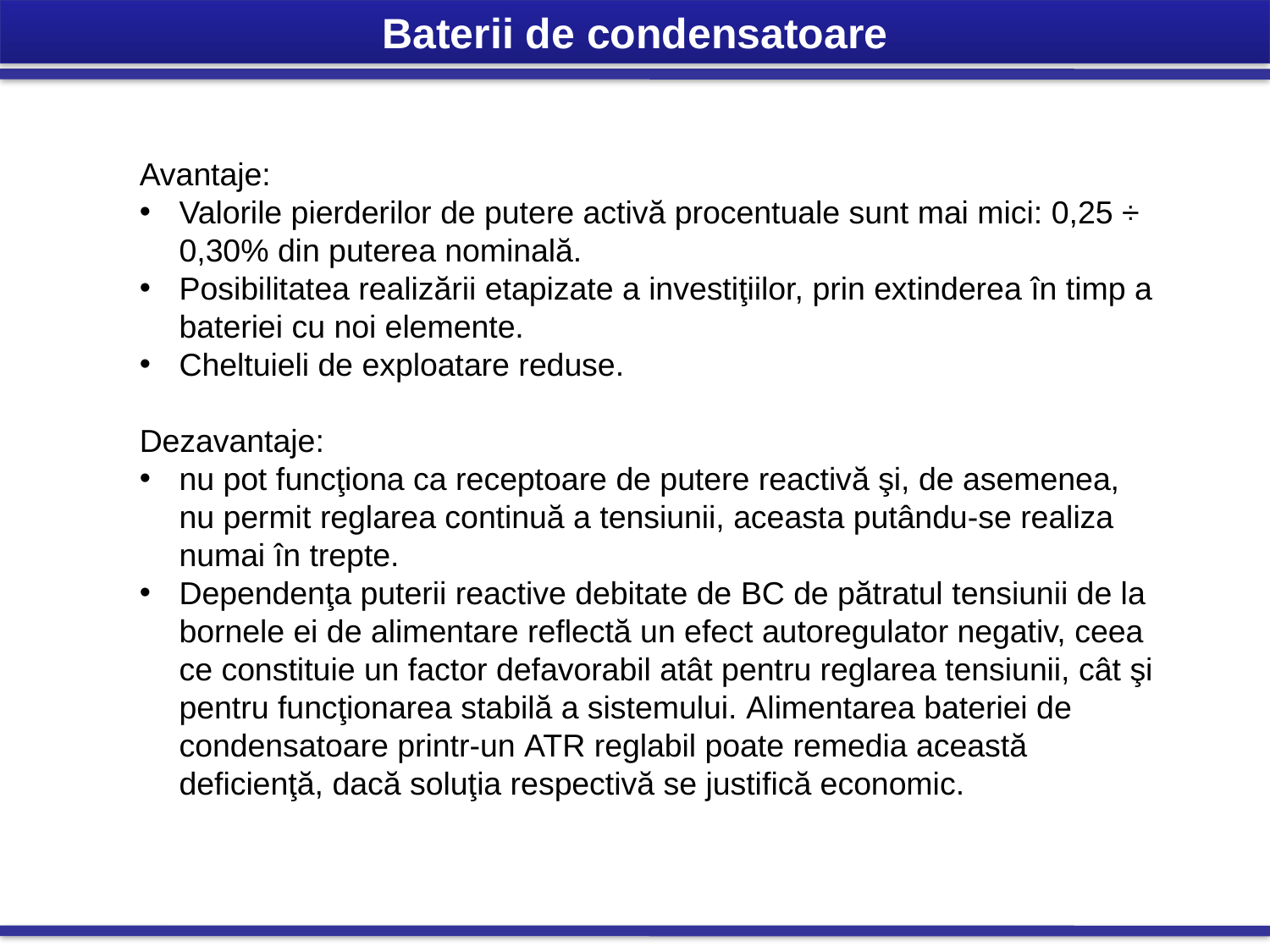

Baterii de condensatoare

Avantaje:
Valorile pierderilor de putere activă procentuale sunt mai mici: 0,25 ÷ 0,30% din puterea nominală.
Posibilitatea realizării etapizate a investiţiilor, prin extinderea în timp a bateriei cu noi elemente.
Cheltuieli de exploatare reduse.

Dezavantaje:
nu pot funcţiona ca receptoare de putere reactivă şi, de asemenea, nu permit reglarea continuă a tensiunii, aceasta putându-se realiza numai în trepte.
Dependenţa puterii reactive debitate de BC de pătratul tensiunii de la bornele ei de alimentare reflectă un efect autoregulator negativ, ceea ce constituie un factor defavorabil atât pentru reglarea tensiunii, cât şi pentru funcţionarea stabilă a sistemului. Alimentarea bateriei de condensatoare printr-un ATR reglabil poate remedia această deficienţă, dacă soluţia respectivă se justifică economic.